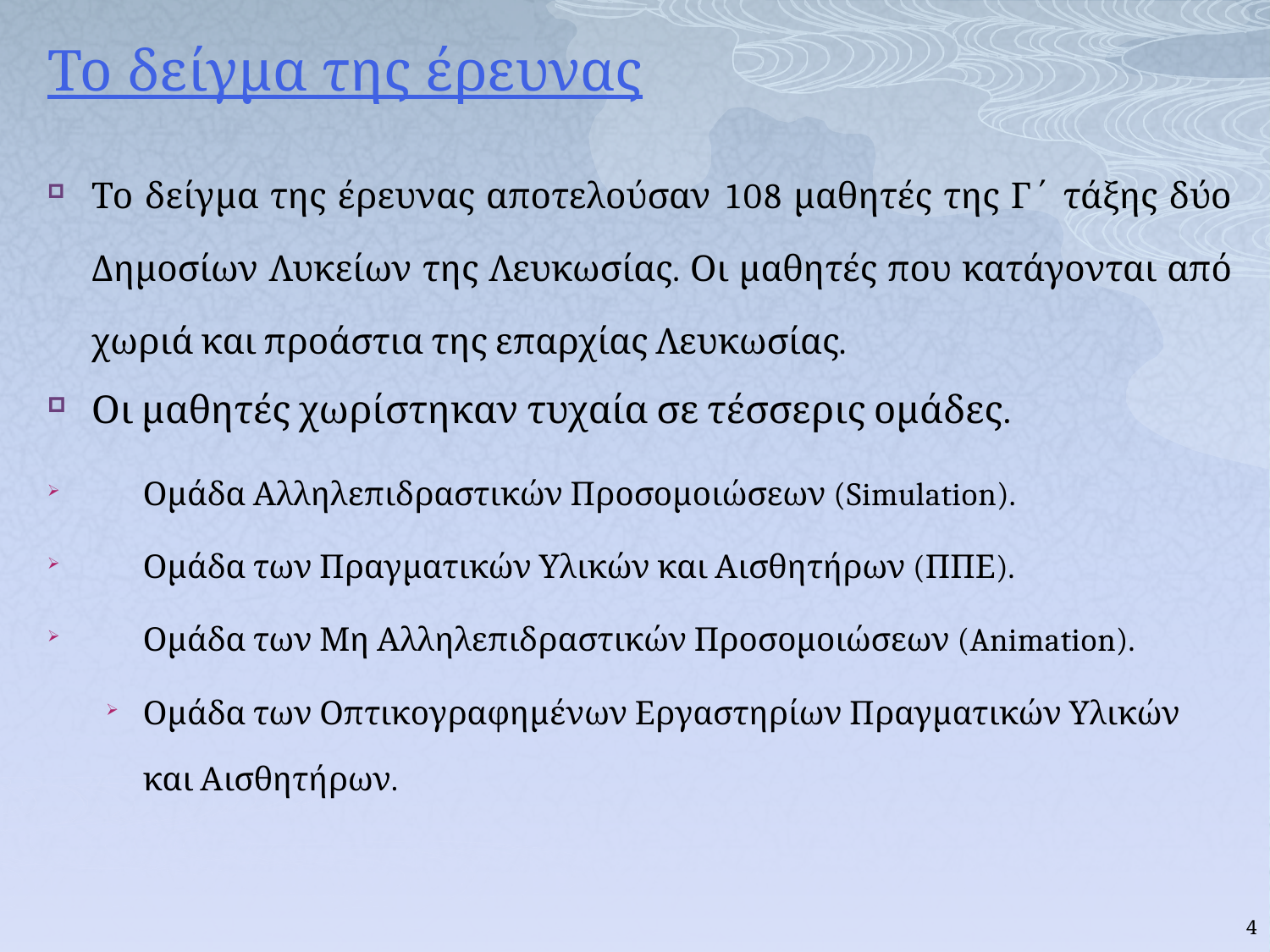

# Το δείγμα της έρευνας
Το δείγμα της έρευνας αποτελούσαν 108 μαθητές της Γ΄ τάξης δύο Δημοσίων Λυκείων της Λευκωσίας. Οι μαθητές που κατάγονται από χωριά και προάστια της επαρχίας Λευκωσίας.
Οι μαθητές χωρίστηκαν τυχαία σε τέσσερις ομάδες.
Ομάδα Αλληλεπιδραστικών Προσομοιώσεων (Simulation).
Ομάδα των Πραγματικών Υλικών και Αισθητήρων (ΠΠΕ).
Ομάδα των Μη Αλληλεπιδραστικών Προσομοιώσεων (Animation).
Ομάδα των Οπτικογραφημένων Εργαστηρίων Πραγματικών Υλικών και Αισθητήρων.
4